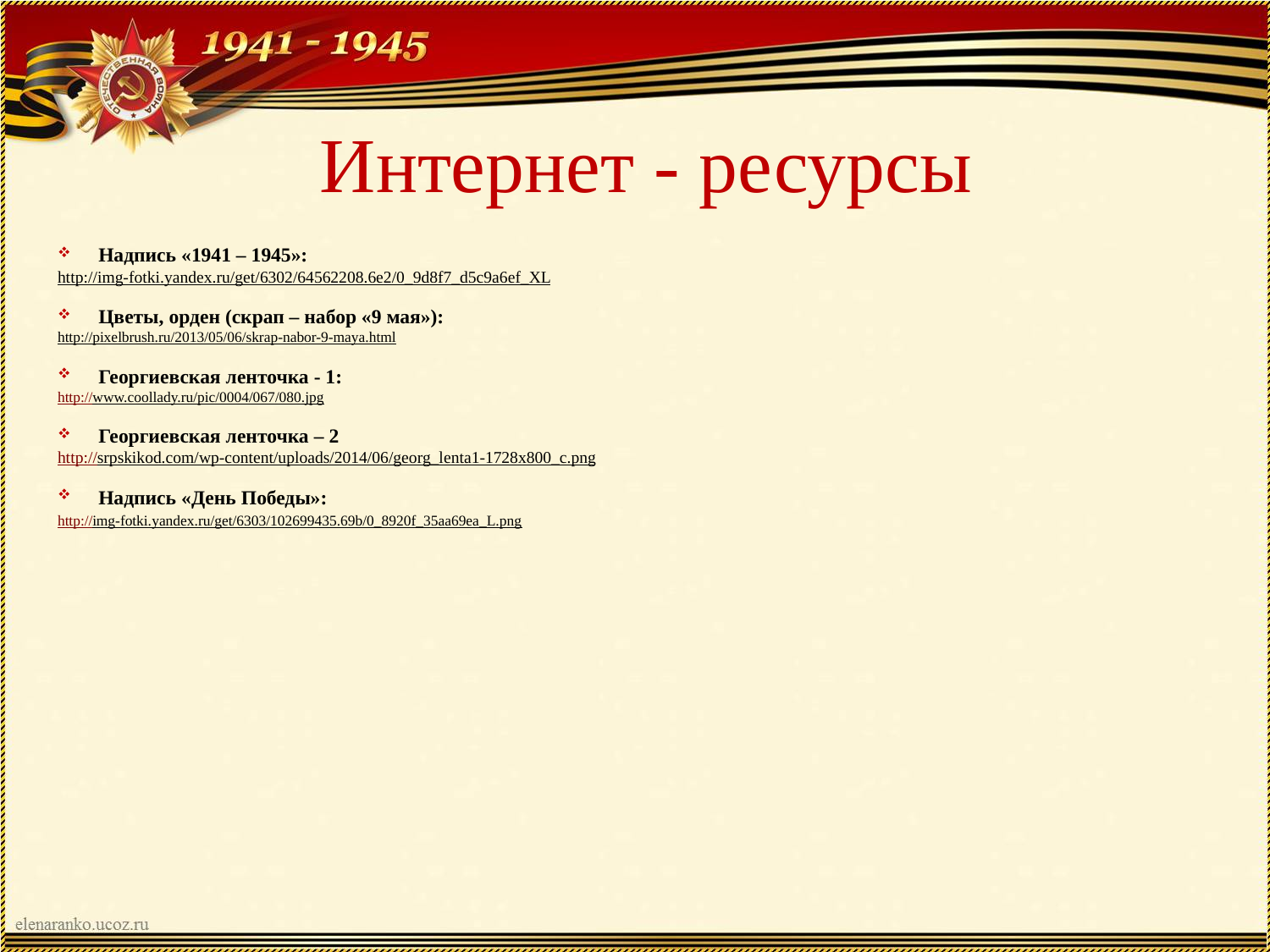

# Интернет - ресурсы
Надпись «1941 – 1945»:
http://img-fotki.yandex.ru/get/6302/64562208.6e2/0_9d8f7_d5c9a6ef_XL

Цветы, орден (скрап – набор «9 мая»):
http://pixelbrush.ru/2013/05/06/skrap-nabor-9-maya.html

Георгиевская ленточка - 1:
http://www.coollady.ru/pic/0004/067/080.jpg

Георгиевская ленточка – 2
http://srpskikod.com/wp-content/uploads/2014/06/georg_lenta1-1728x800_c.png

Надпись «День Победы»:
http://img-fotki.yandex.ru/get/6303/102699435.69b/0_8920f_35aa69ea_L.png